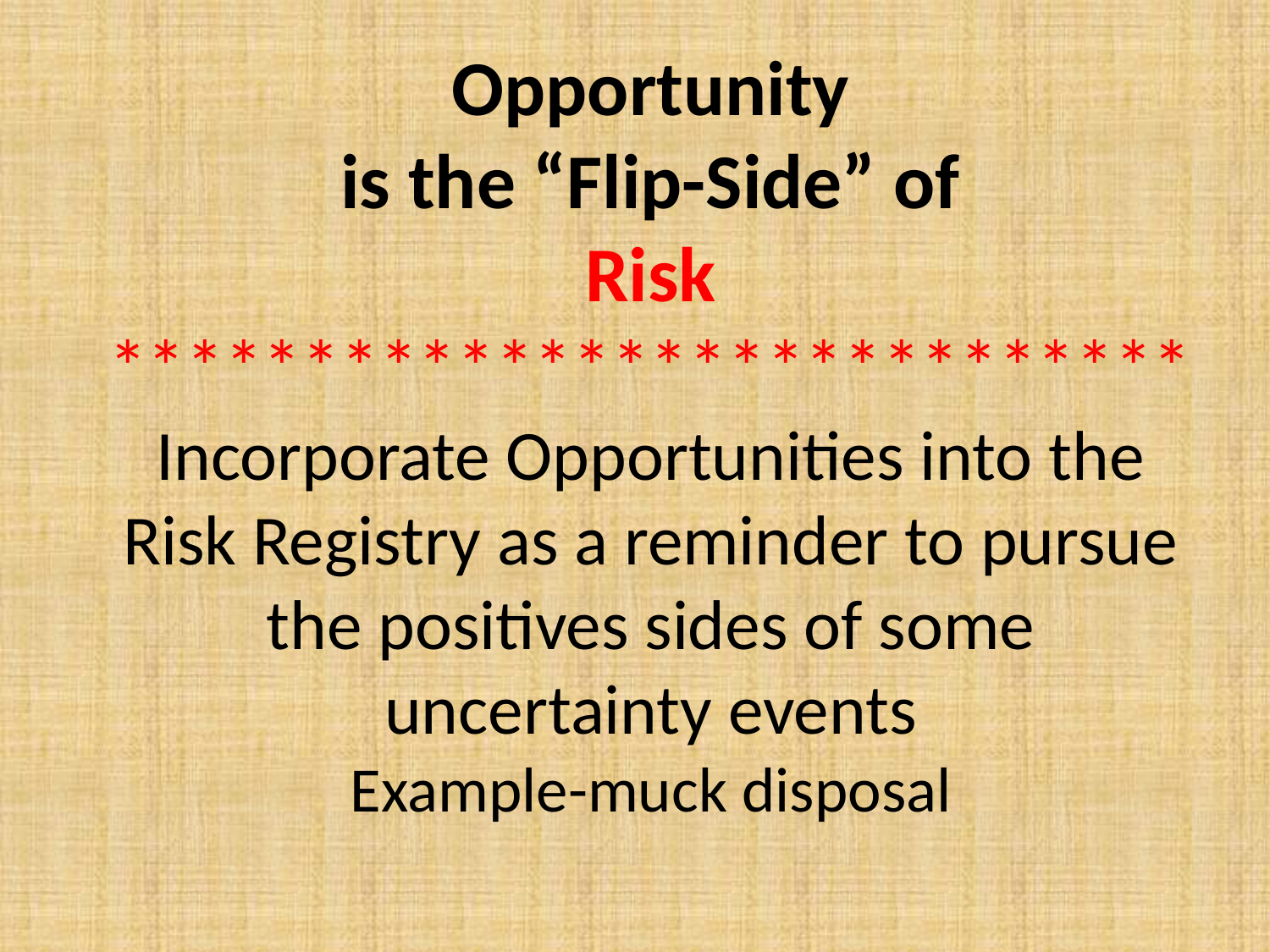

Opportunity
is the “Flip-Side” of
Risk
****************************
Incorporate Opportunities into the Risk Registry as a reminder to pursue the positives sides of some uncertainty events
Example-muck disposal